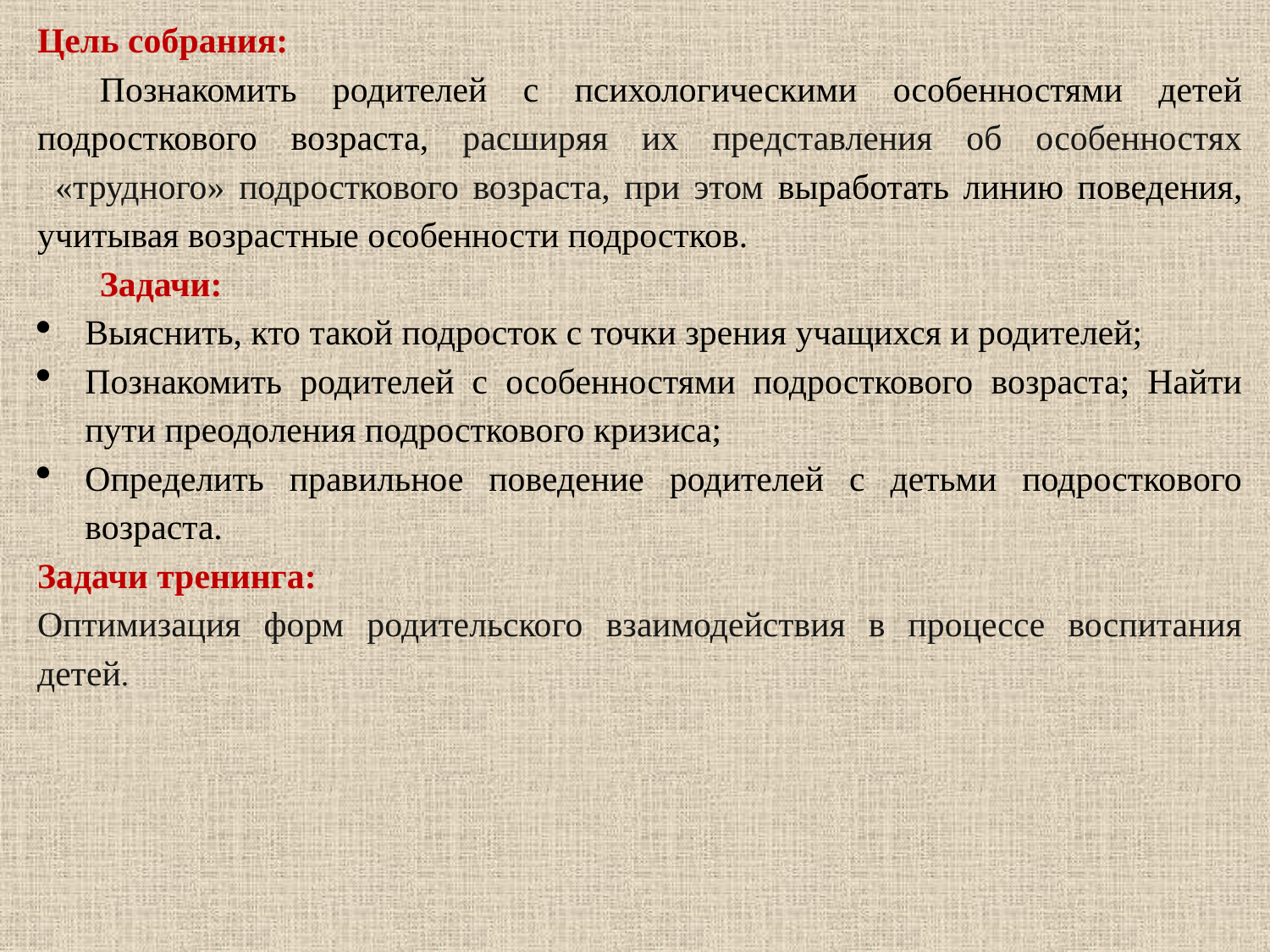

Цель собрания:
Познакомить родителей с психологическими особенностями детей подросткового возраста, расширяя их представления об особенностях   «трудного» подросткового возраста, при этом выработать линию поведения, учитывая возрастные особенности подростков.
Задачи:
Выяснить, кто такой подросток с точки зрения учащихся и родителей;
Познакомить родителей с особенностями подросткового возраста; Найти пути преодоления подросткового кризиса;
Определить правильное поведение родителей с детьми подросткового возраста.
Задачи тренинга:
Оптимизация форм родительского взаимодействия в процессе воспитания детей.